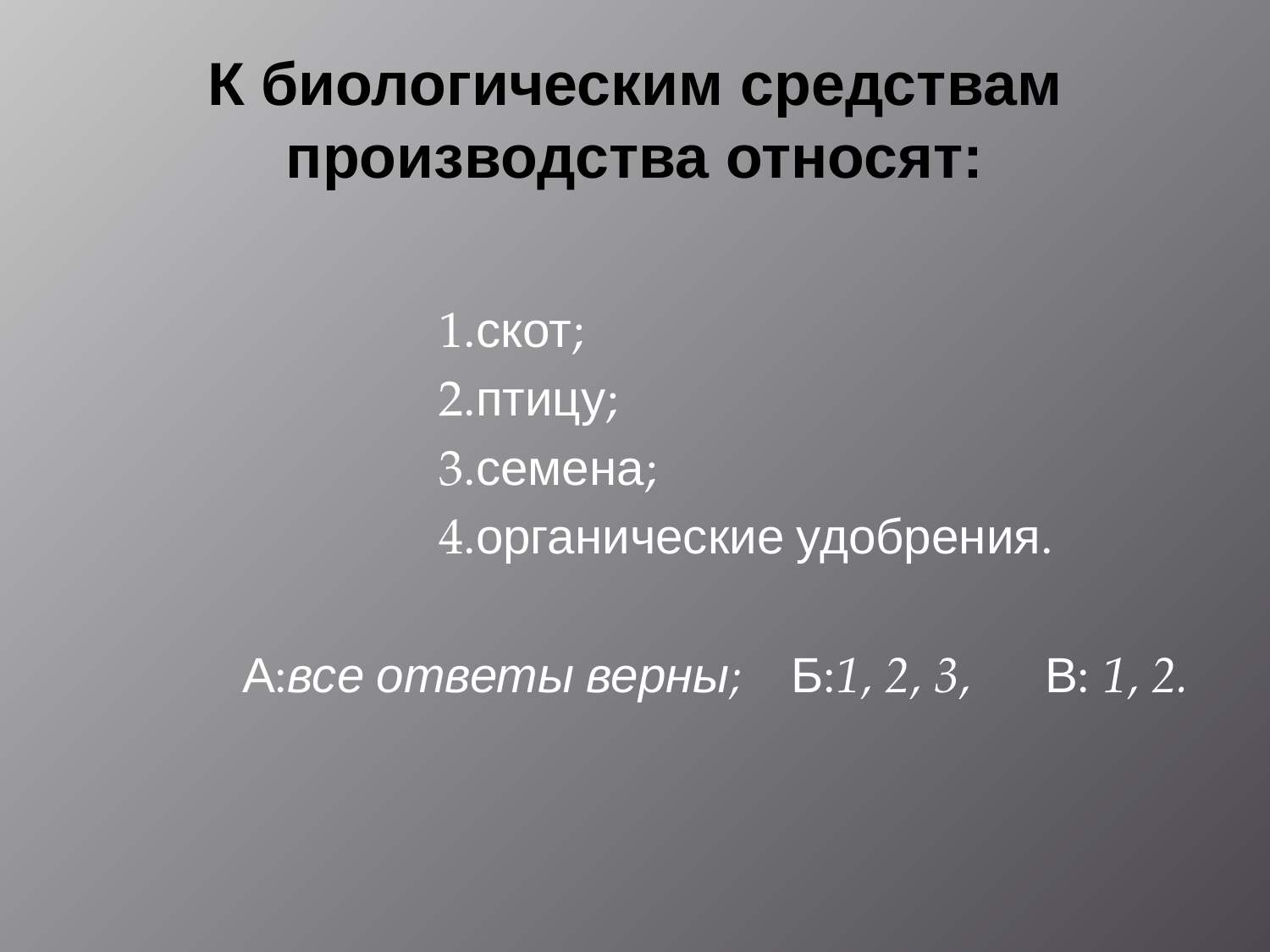

# К биологическим средствам производства относят:

                            1.скот;
                            2.птицу;
                            3.семена;
                            4.органические удобрения.

            А:все ответы верны;    Б:1, 2, 3,      В: 1, 2.